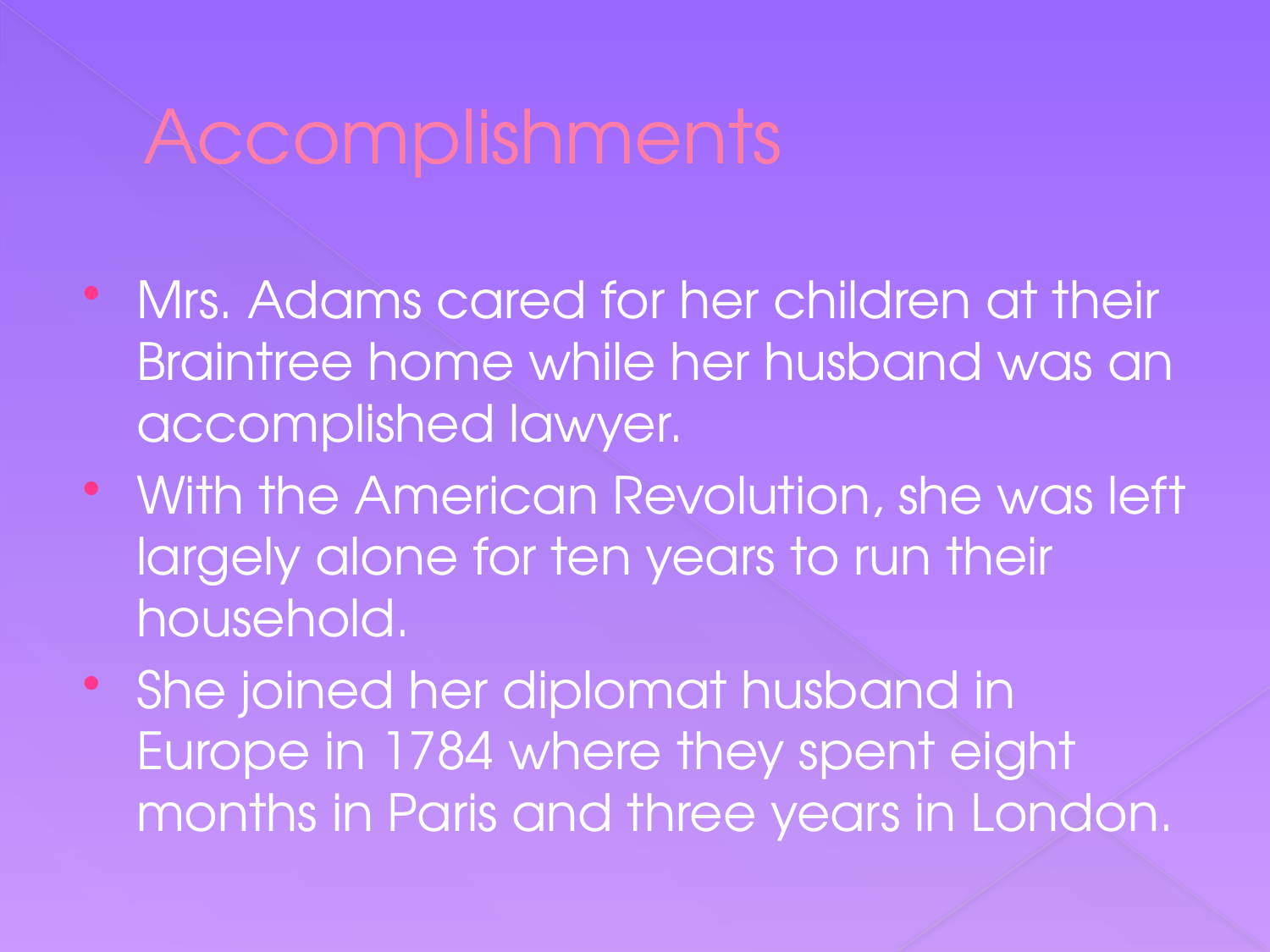

# Accomplishments
Mrs. Adams cared for her children at their Braintree home while her husband was an accomplished lawyer.
With the American Revolution, she was left largely alone for ten years to run their household.
She joined her diplomat husband in Europe in 1784 where they spent eight months in Paris and three years in London.